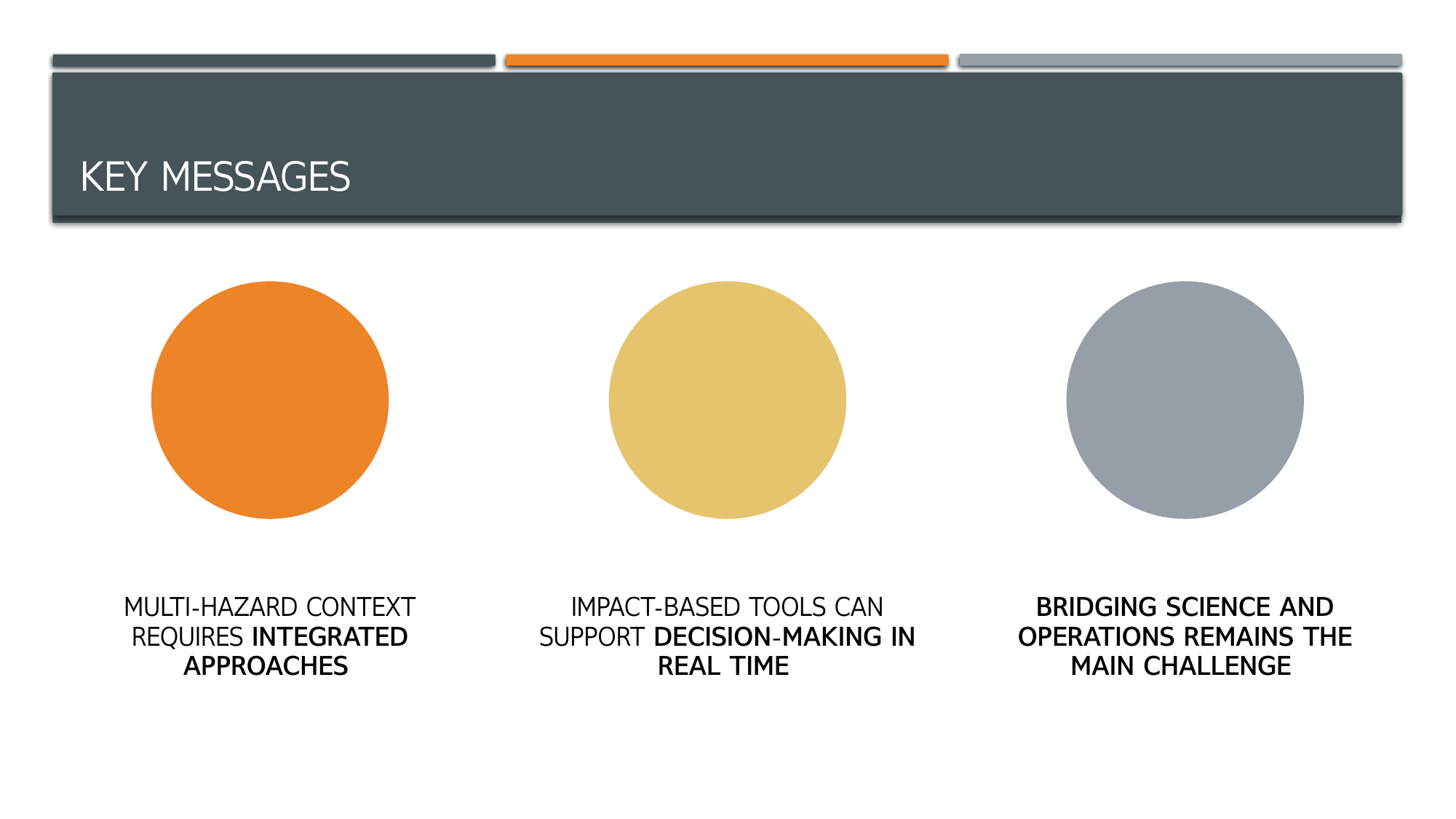

# KEY MESSAGEs
Multi-hazard context requires integrated approaches
Impact-based tools can support decision-making in real time
Bridging science and operations remains the main challenge